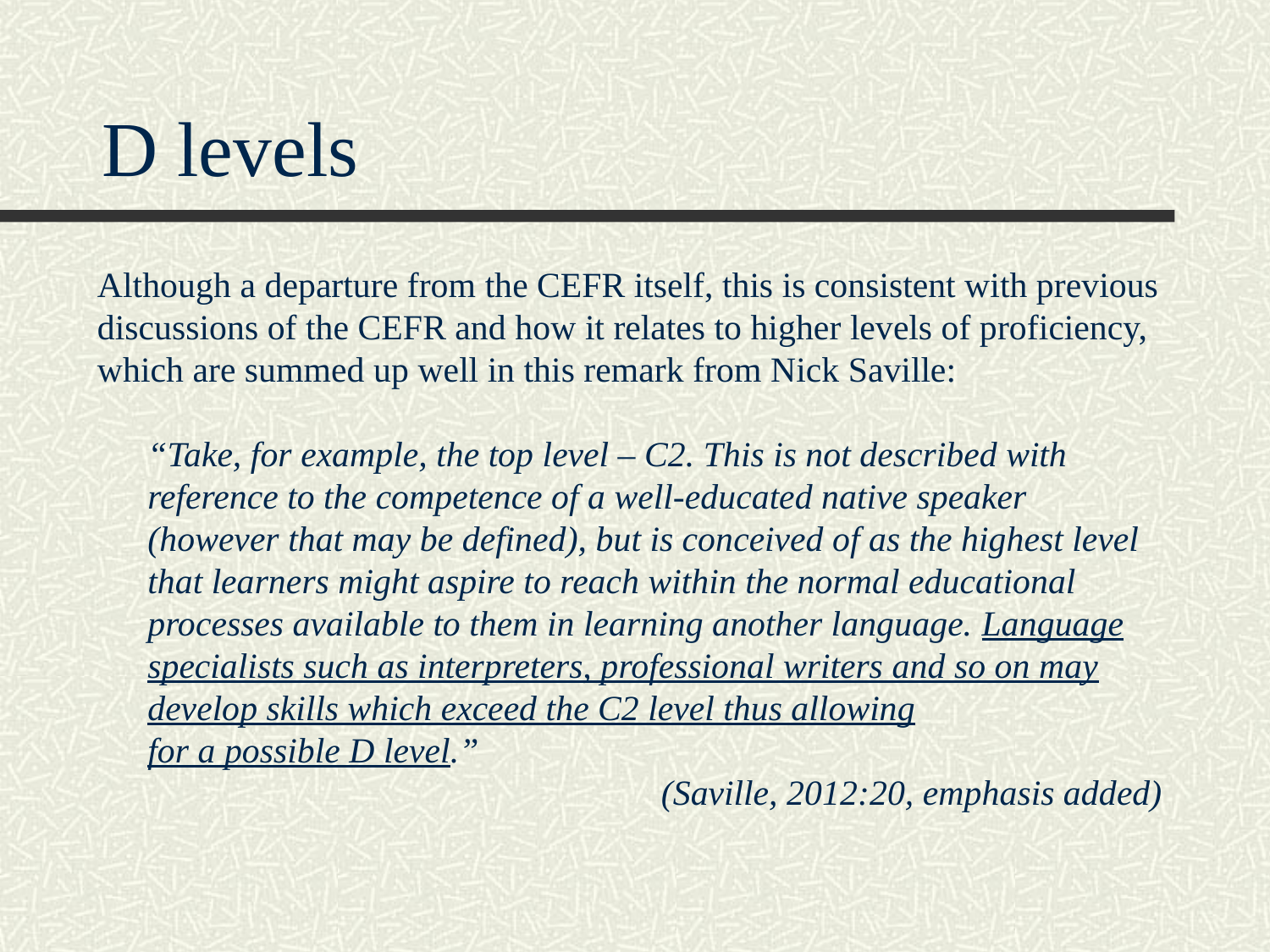

# D levels
Although a departure from the CEFR itself, this is consistent with previous discussions of the CEFR and how it relates to higher levels of proficiency, which are summed up well in this remark from Nick Saville:

“Take, for example, the top level – C2. This is not described with reference to the competence of a well-educated native speaker (however that may be defined), but is conceived of as the highest level that learners might aspire to reach within the normal educational processes available to them in learning another language. Language specialists such as interpreters, professional writers and so on may develop skills which exceed the C2 level thus allowing
for a possible D level.”
(Saville, 2012:20, emphasis added)